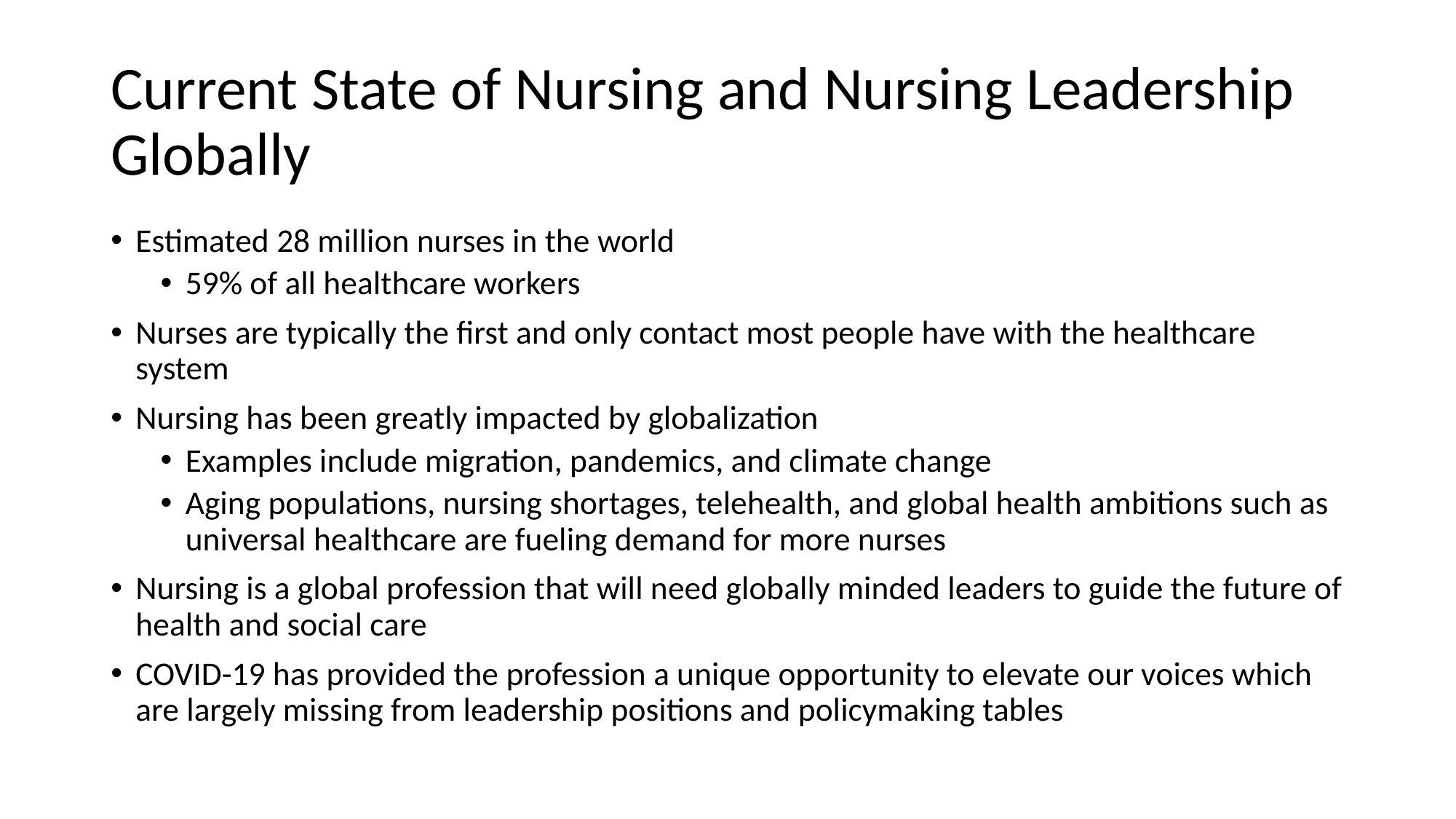

# Current State of Nursing and Nursing Leadership Globally
Estimated 28 million nurses in the world
59% of all healthcare workers
Nurses are typically the first and only contact most people have with the healthcare system
Nursing has been greatly impacted by globalization
Examples include migration, pandemics, and climate change
Aging populations, nursing shortages, telehealth, and global health ambitions such as universal healthcare are fueling demand for more nurses
Nursing is a global profession that will need globally minded leaders to guide the future of health and social care
COVID-19 has provided the profession a unique opportunity to elevate our voices which are largely missing from leadership positions and policymaking tables